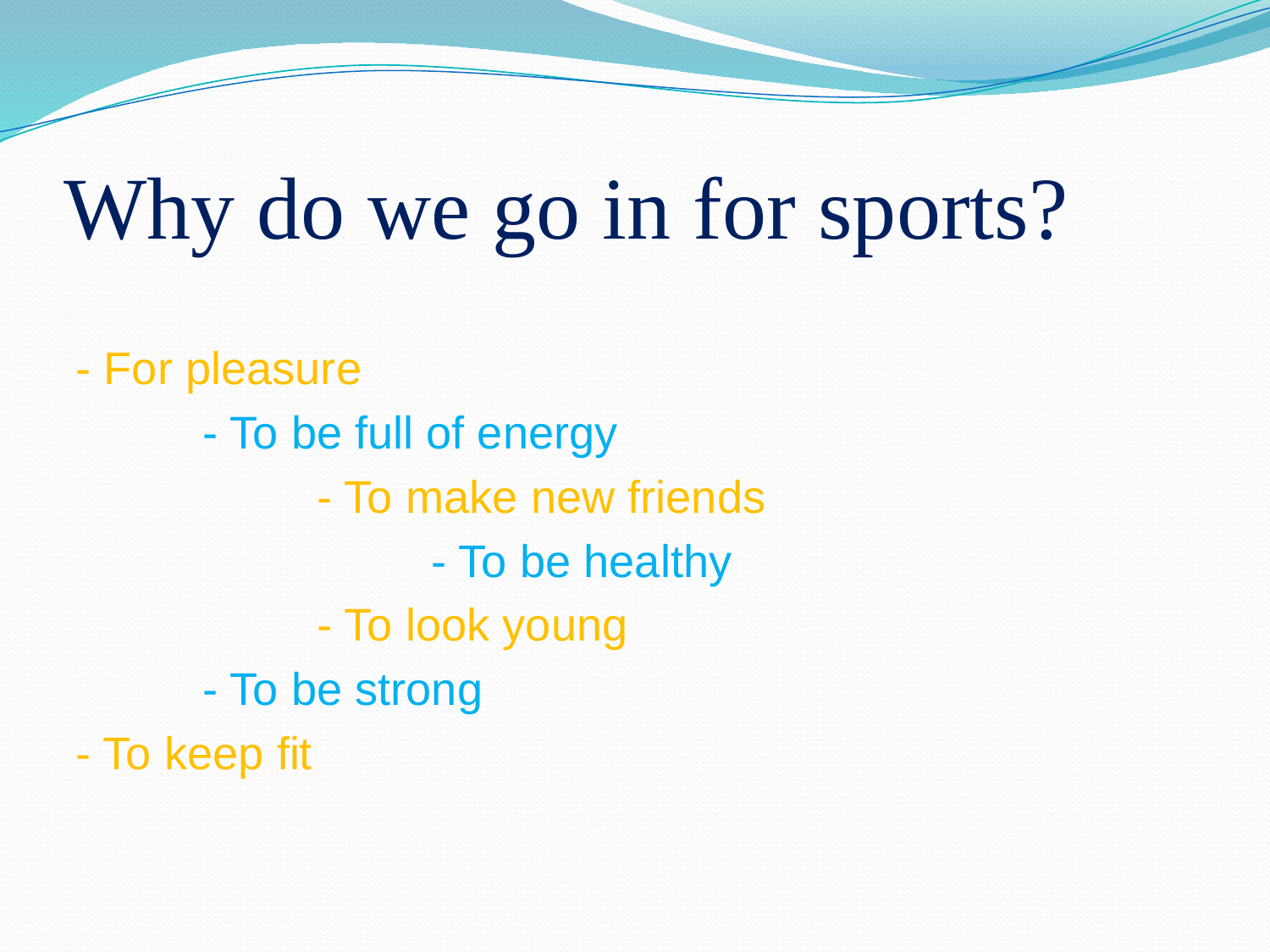

# Why do we go in for sports?

- For pleasure
          - To be full of energy
                   - To make new friends
                            - To be healthy
                   - To look young
          - To be strong
- To keep fit